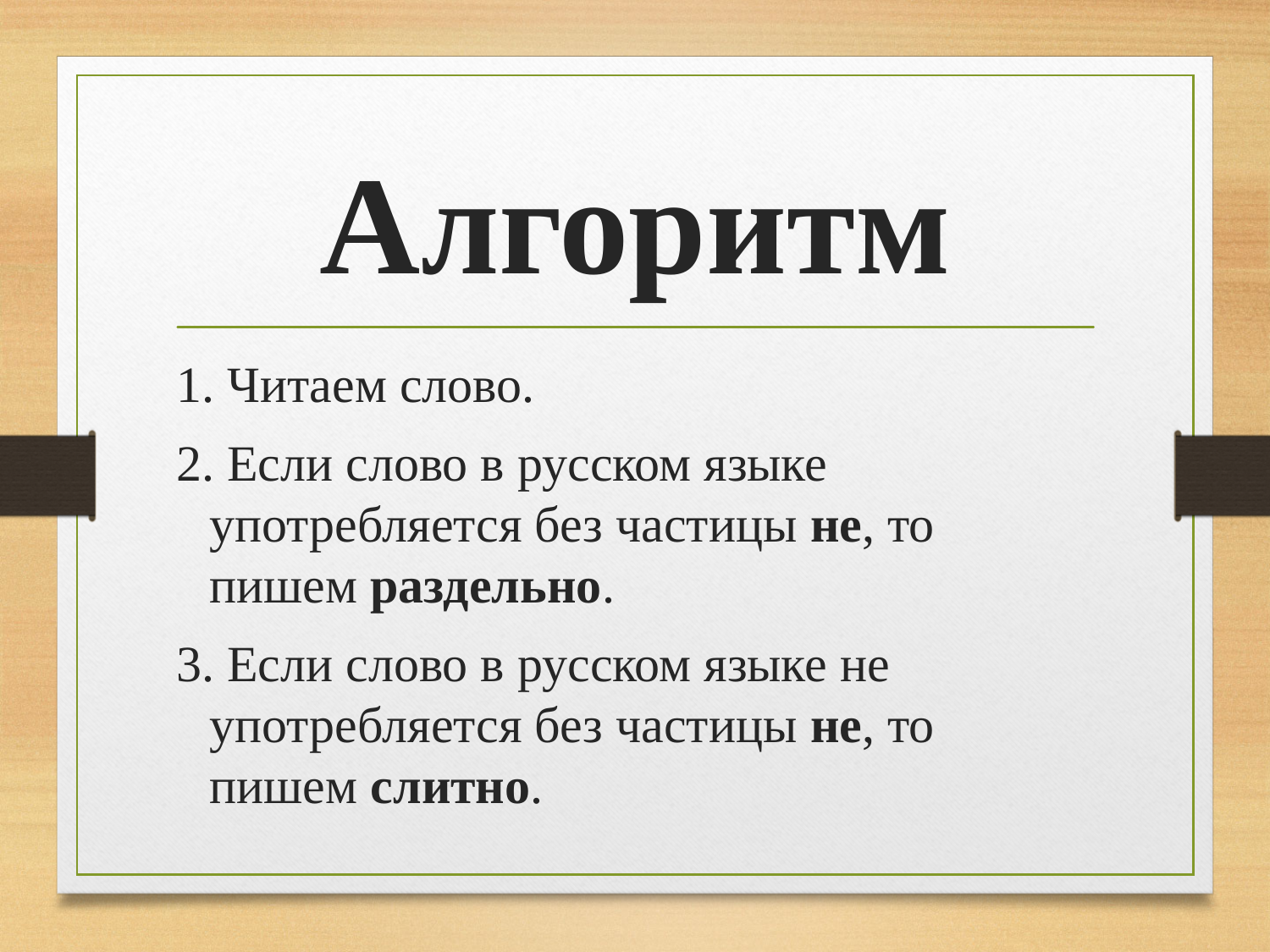

# Алгоритм
1. Читаем слово.
2. Если слово в русском языке употребляется без частицы не, то пишем раздельно.
3. Если слово в русском языке не употребляется без частицы не, то пишем слитно.